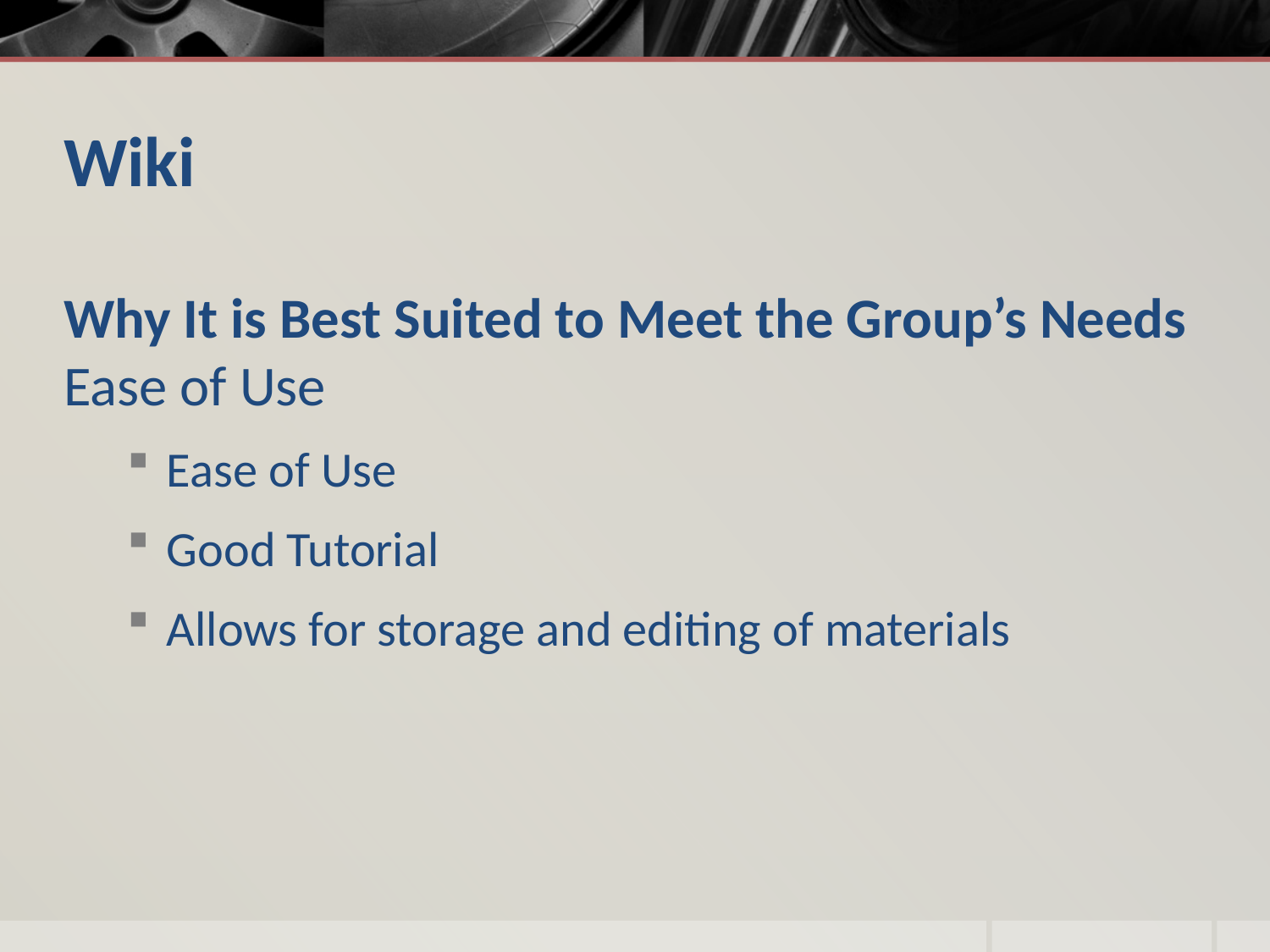

# Wiki
Why It is Best Suited to Meet the Group’s Needs Ease of Use
Ease of Use
Good Tutorial
Allows for storage and editing of materials